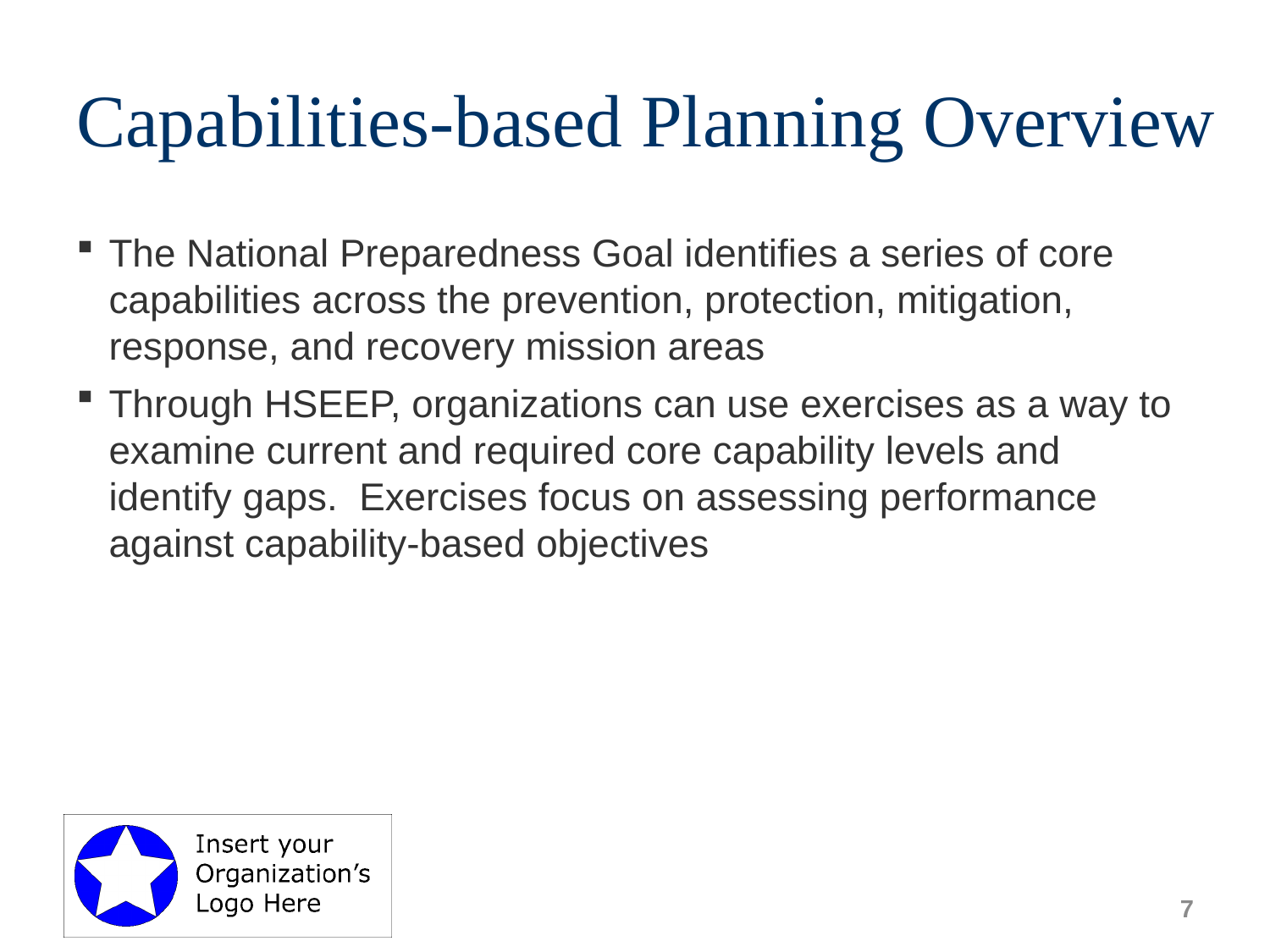

# Capabilities-based Planning Overview
The National Preparedness Goal identifies a series of core capabilities across the prevention, protection, mitigation, response, and recovery mission areas
Through HSEEP, organizations can use exercises as a way to examine current and required core capability levels and identify gaps.  Exercises focus on assessing performance against capability-based objectives
7